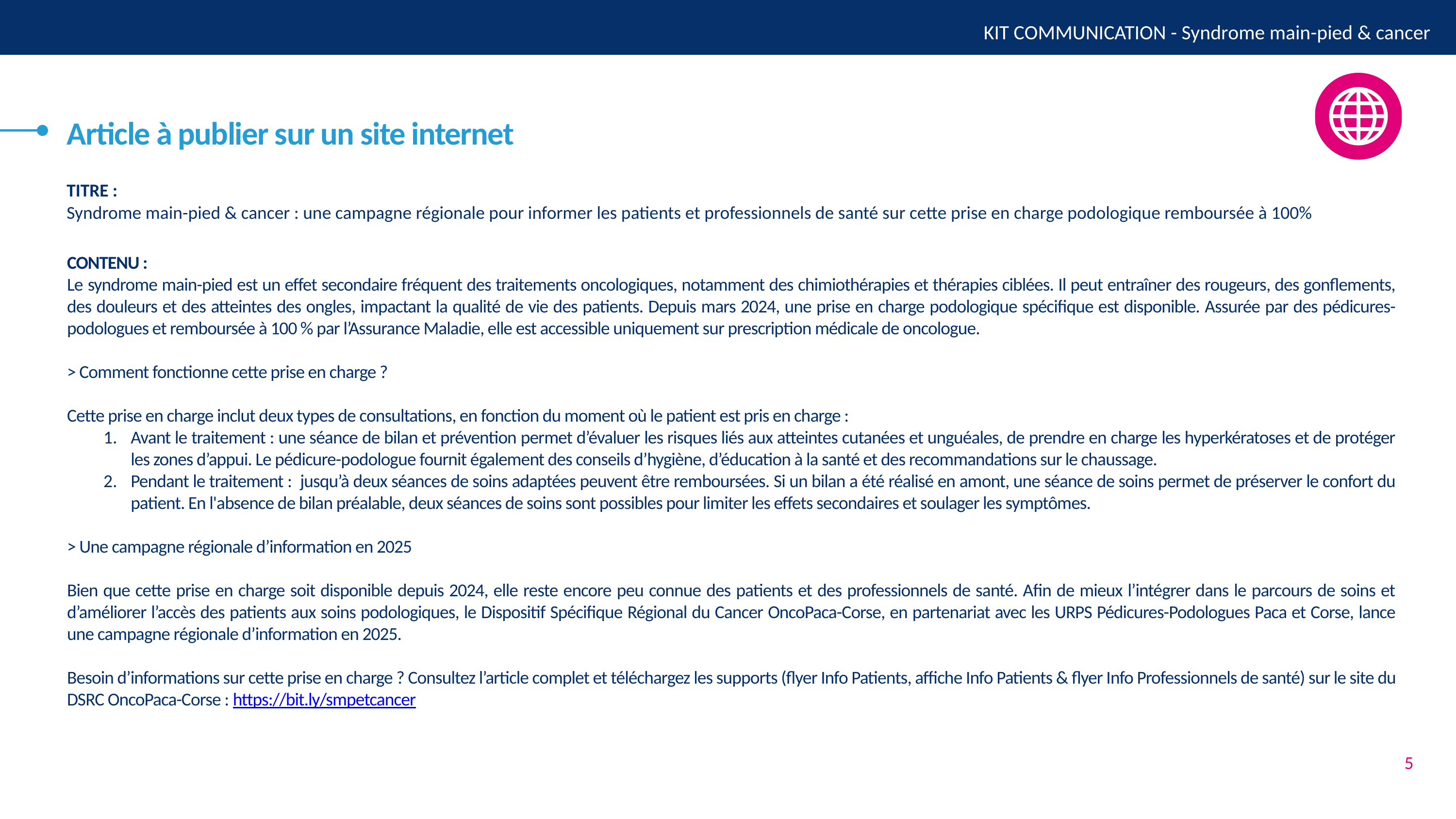

KIT COMMUNICATION - Syndrome main-pied & cancer

Article à publier sur un site internet

TITRE :
Syndrome main-pied & cancer : une campagne régionale pour informer les patients et professionnels de santé sur cette prise en charge podologique remboursée à 100%
CONTENU :
Le syndrome main-pied est un effet secondaire fréquent des traitements oncologiques, notamment des chimiothérapies et thérapies ciblées. Il peut entraîner des rougeurs, des gonflements, des douleurs et des atteintes des ongles, impactant la qualité de vie des patients. Depuis mars 2024, une prise en charge podologique spécifique est disponible. Assurée par des pédicures-podologues et remboursée à 100 % par l’Assurance Maladie, elle est accessible uniquement sur prescription médicale de oncologue.

> Comment fonctionne cette prise en charge ?

Cette prise en charge inclut deux types de consultations, en fonction du moment où le patient est pris en charge :
Avant le traitement : une séance de bilan et prévention permet d’évaluer les risques liés aux atteintes cutanées et unguéales, de prendre en charge les hyperkératoses et de protéger les zones d’appui. Le pédicure-podologue fournit également des conseils d’hygiène, d’éducation à la santé et des recommandations sur le chaussage.
Pendant le traitement :  jusqu’à deux séances de soins adaptées peuvent être remboursées. Si un bilan a été réalisé en amont, une séance de soins permet de préserver le confort du patient. En l'absence de bilan préalable, deux séances de soins sont possibles pour limiter les effets secondaires et soulager les symptômes.

> Une campagne régionale d’information en 2025

Bien que cette prise en charge soit disponible depuis 2024, elle reste encore peu connue des patients et des professionnels de santé. Afin de mieux l’intégrer dans le parcours de soins et d’améliorer l’accès des patients aux soins podologiques, le Dispositif Spécifique Régional du Cancer OncoPaca-Corse, en partenariat avec les URPS Pédicures-Podologues Paca et Corse, lance une campagne régionale d’information en 2025.

Besoin d’informations sur cette prise en charge ? Consultez l’article complet et téléchargez les supports (flyer Info Patients, affiche Info Patients & flyer Info Professionnels de santé) sur le site du DSRC OncoPaca-Corse : https://bit.ly/smpetcancer
5